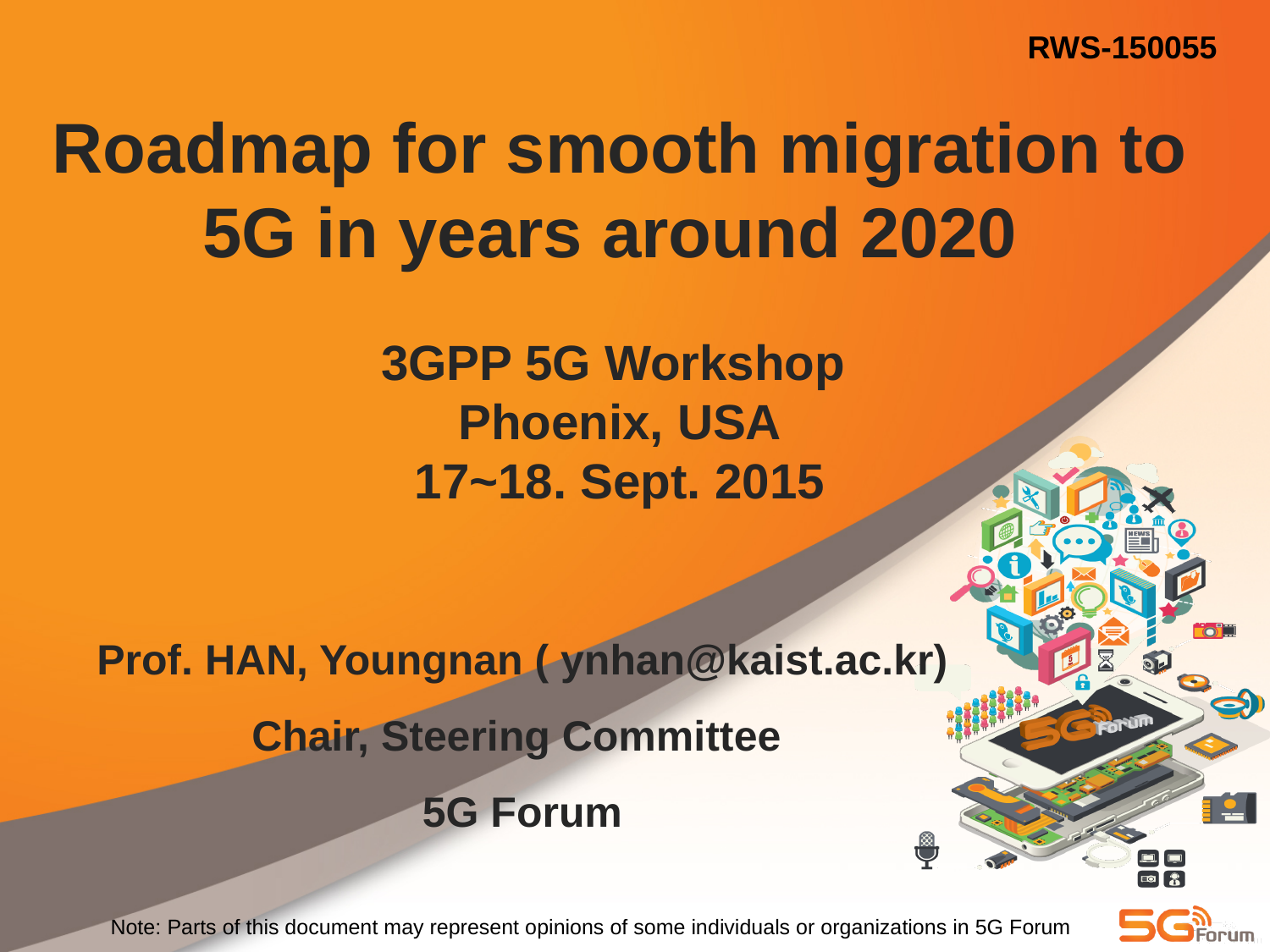

RWS-150055
Roadmap for smooth migration to 5G in years around 2020

3GPP 5G Workshop
Phoenix, USA
17~18. Sept. 2015
Prof. HAN, Youngnan ( ynhan@kaist.ac.kr)
Chair, Steering Committee
5G Forum

Note: Parts of this document may represent opinions of some individuals or organizations in 5G Forum